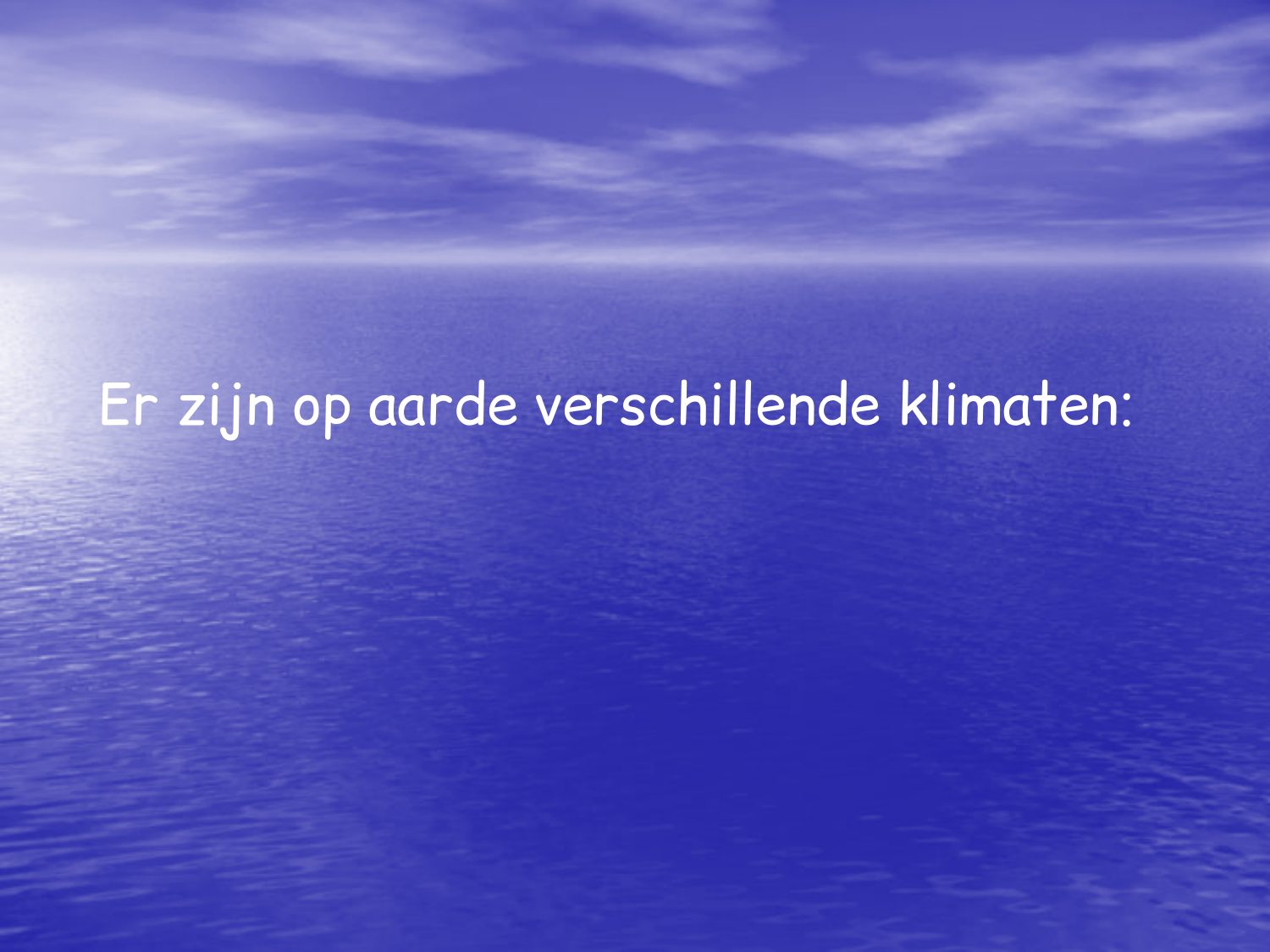

# Er zijn op aarde verschillende klimaten: